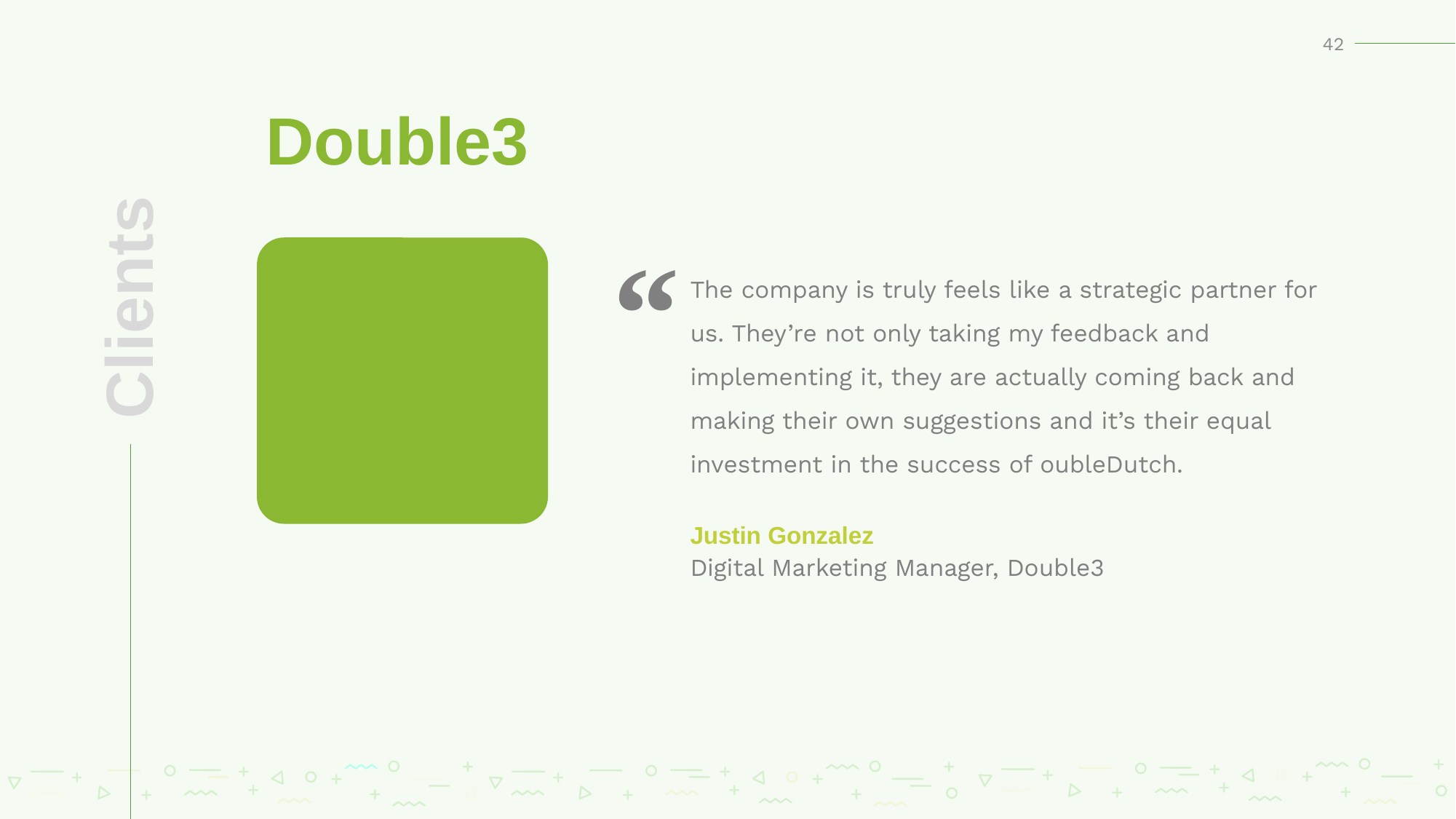

42
# Double3
Clients

The company is truly feels like a strategic partner for us. They’re not only taking my feedback and implementing it, they are actually coming back and making their own suggestions and it’s their equal investment in the success of oubleDutch.

Justin Gonzalez
Digital Marketing Manager, Double3
“